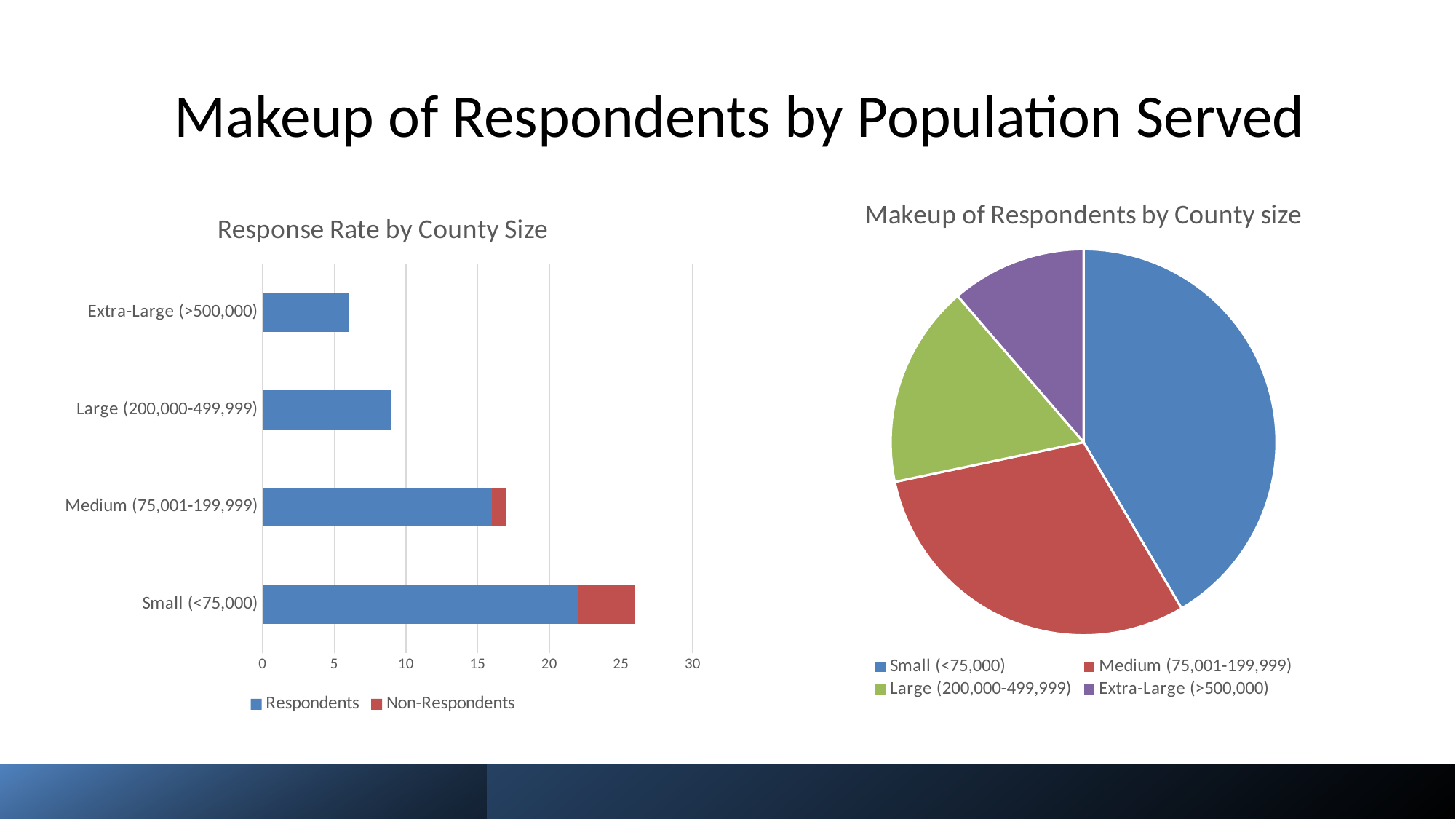

# Makeup of Respondents by Population Served

### Chart: Makeup of Respondents by County size

| Category | Percent of Respondents |
|---|---|
| Small (<75,000) | 0.41509433962264153 |
| Medium (75,001-199,999) | 0.3018867924528302 |
| Large (200,000-499,999) | 0.16981132075471697 |
| Extra-Large (>500,000) | 0.11320754716981132 |

### Chart: Response Rate by County Size

| Category | Respondents | Non-Respondents |
|---|---|---|
| Small (<75,000) | 22.0 | 4.0 |
| Medium (75,001-199,999) | 16.0 | 1.0 |
| Large (200,000-499,999) | 9.0 | 0.0 |
| Extra-Large (>500,000) | 6.0 | 0.0 |